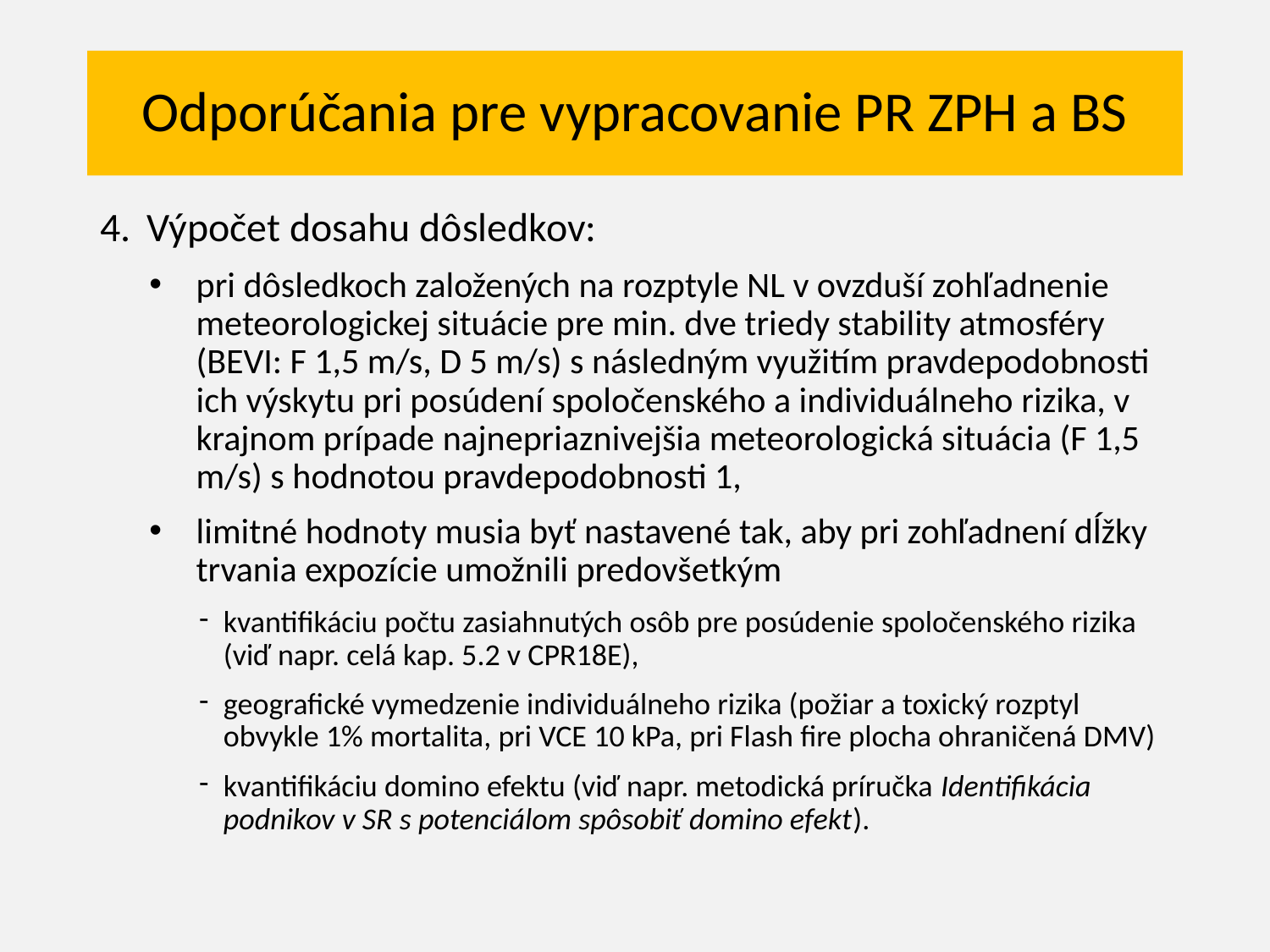

# Odporúčania pre vypracovanie PR ZPH a BS
Výpočet dosahu dôsledkov:
pri dôsledkoch založených na rozptyle NL v ovzduší zohľadnenie meteorologickej situácie pre min. dve triedy stability atmosféry (BEVI: F 1,5 m/s, D 5 m/s) s následným využitím pravdepodobnosti ich výskytu pri posúdení spoločenského a individuálneho rizika, v krajnom prípade najnepriaznivejšia meteorologická situácia (F 1,5 m/s) s hodnotou pravdepodobnosti 1,
limitné hodnoty musia byť nastavené tak, aby pri zohľadnení dĺžky trvania expozície umožnili predovšetkým
kvantifikáciu počtu zasiahnutých osôb pre posúdenie spoločenského rizika (viď napr. celá kap. 5.2 v CPR18E),
geografické vymedzenie individuálneho rizika (požiar a toxický rozptyl obvykle 1% mortalita, pri VCE 10 kPa, pri Flash fire plocha ohraničená DMV)
kvantifikáciu domino efektu (viď napr. metodická príručka Identifikácia podnikov v SR s potenciálom spôsobiť domino efekt).